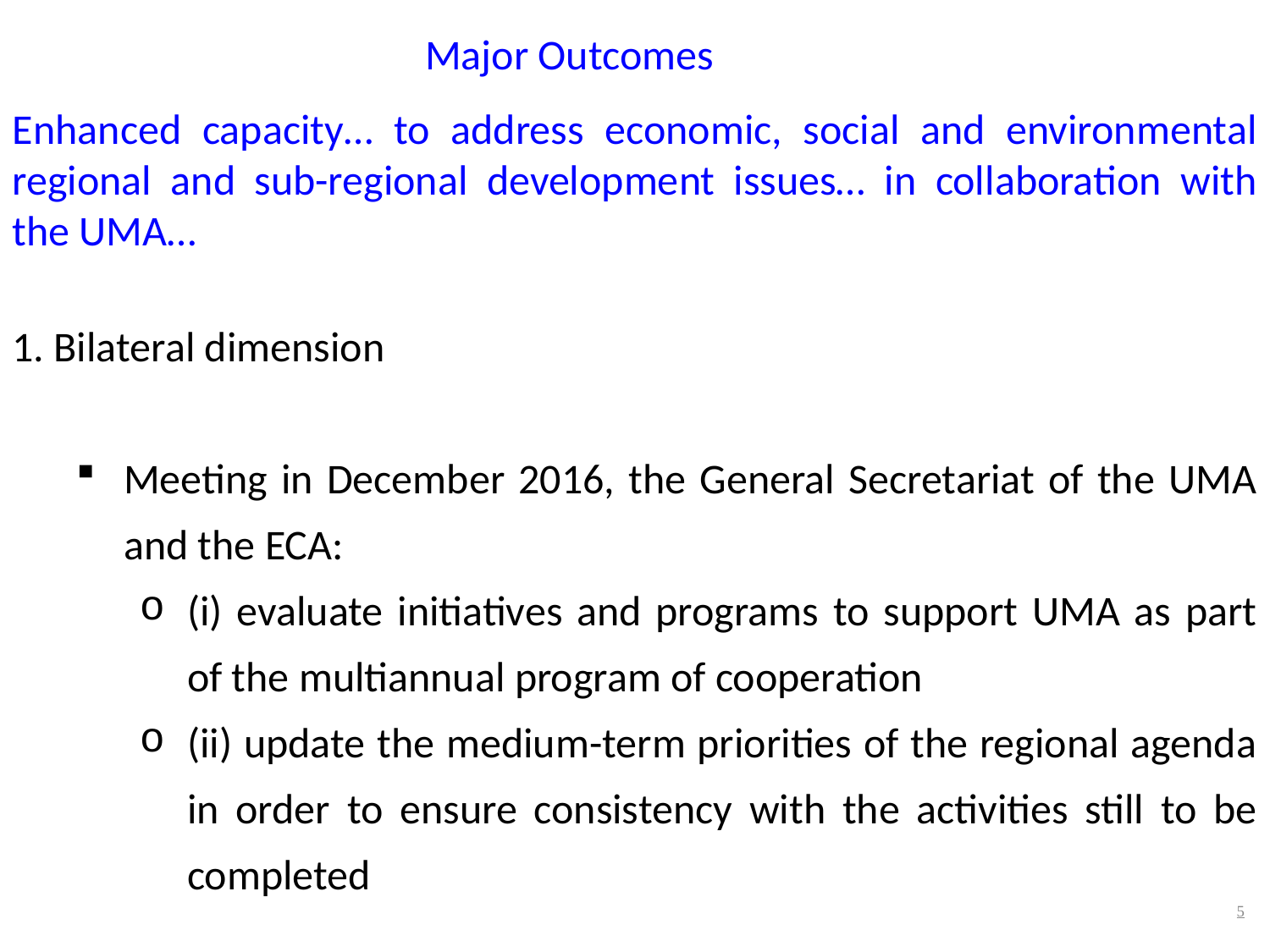

Major Outcomes
Enhanced capacity… to address economic, social and environmental regional and sub-regional development issues… in collaboration with the UMA…

1. Bilateral dimension

Meeting in December 2016, the General Secretariat of the UMA and the ECA:
(i) evaluate initiatives and programs to support UMA as part of the multiannual program of cooperation
(ii) update the medium-term priorities of the regional agenda in order to ensure consistency with the activities still to be completed

5